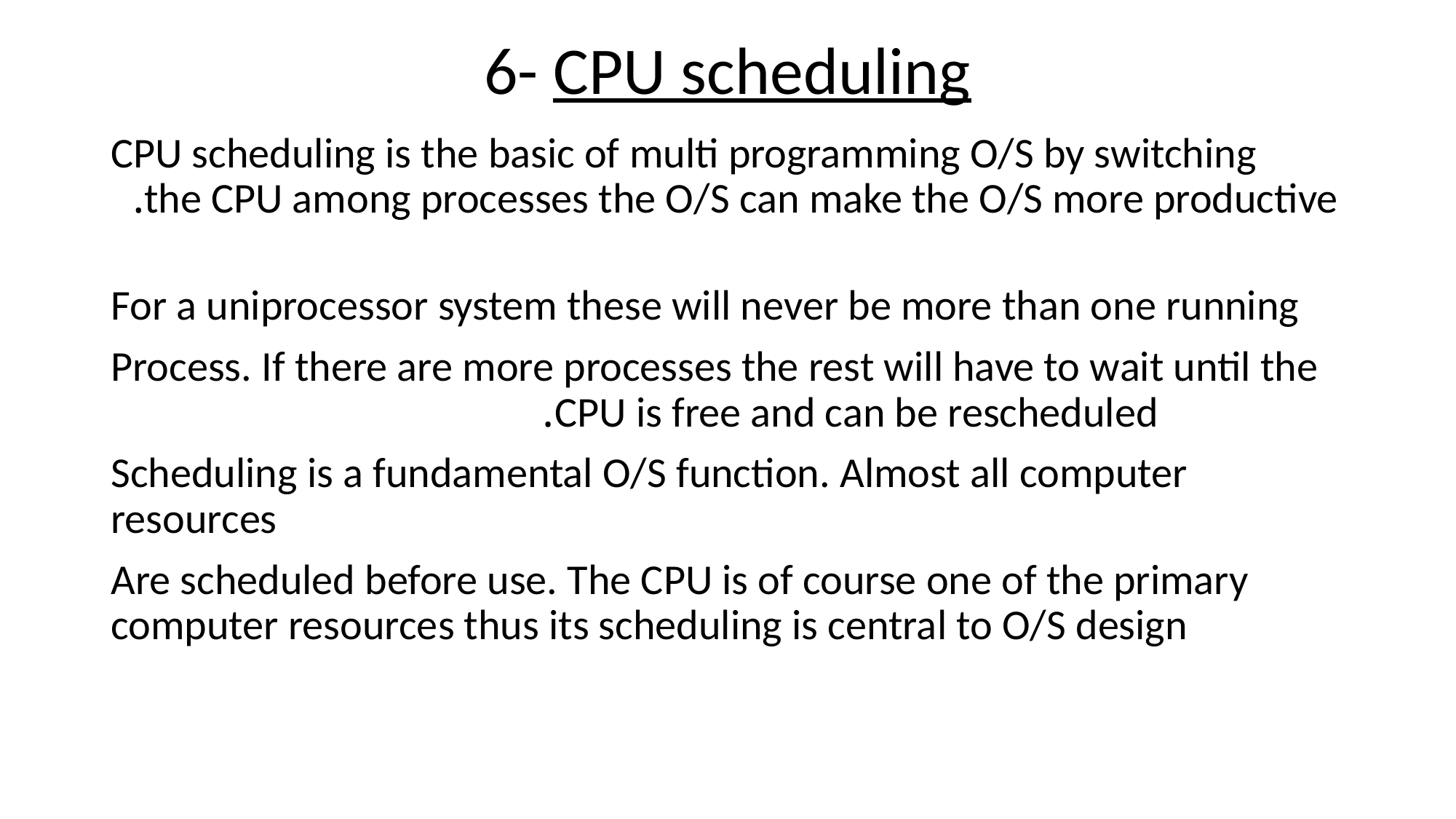

# 6- CPU scheduling

CPU scheduling is the basic of multi programming O/S by switching    the CPU among processes the O/S can make the O/S more productive.
    For a uniprocessor system these will never be more than one running
	Process. If there are more processes the rest will have to wait until the CPU is free and can be rescheduled.
Scheduling is a fundamental O/S function. Almost all computer resources
Are scheduled before use. The CPU is of course one of the primary computer resources thus its scheduling is central to O/S design